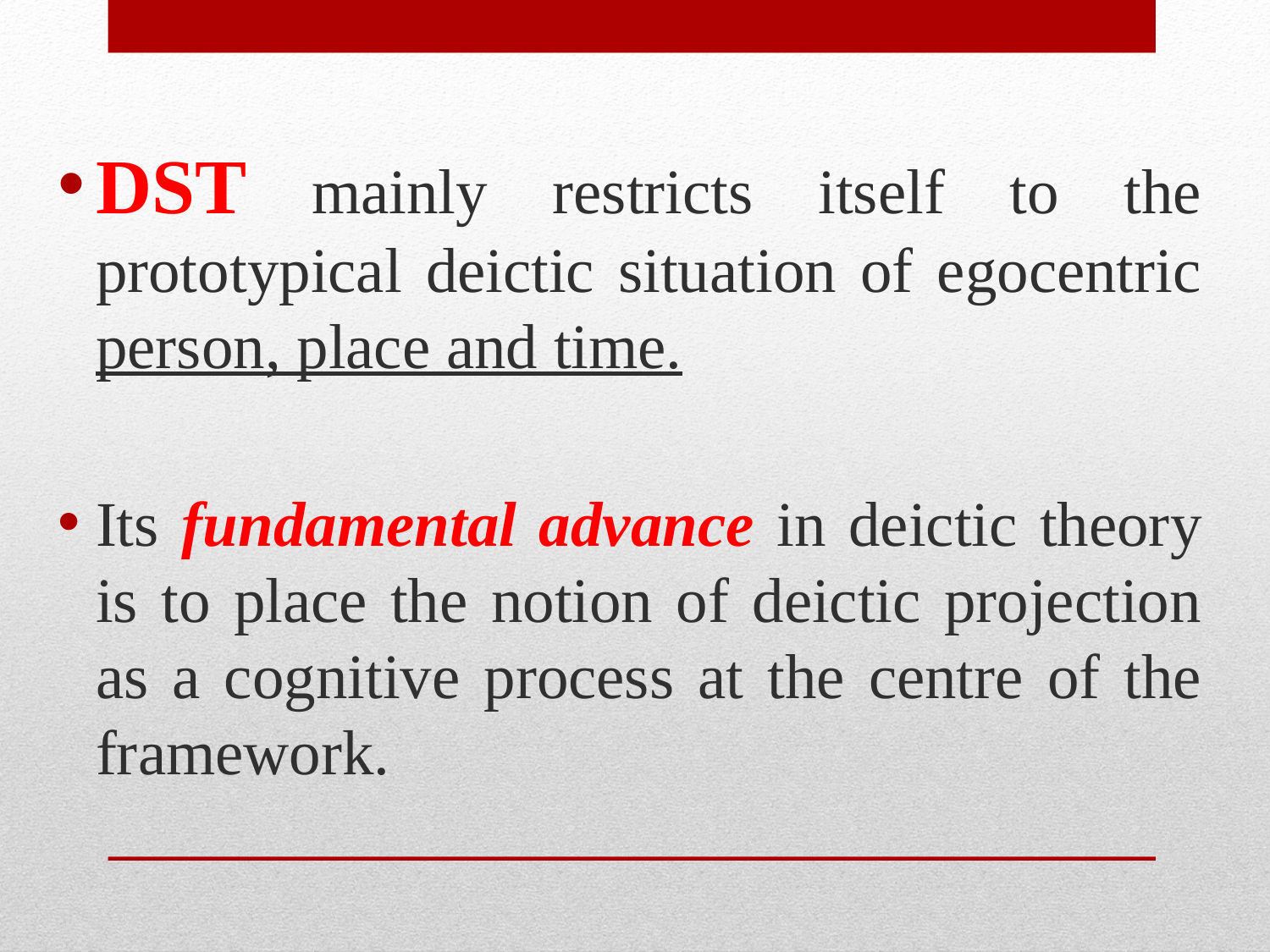

DST mainly restricts itself to the prototypical deictic situation of egocentric person, place and time.

Its fundamental advance in deictic theory is to place the notion of deictic projection as a cognitive process at the centre of the framework.